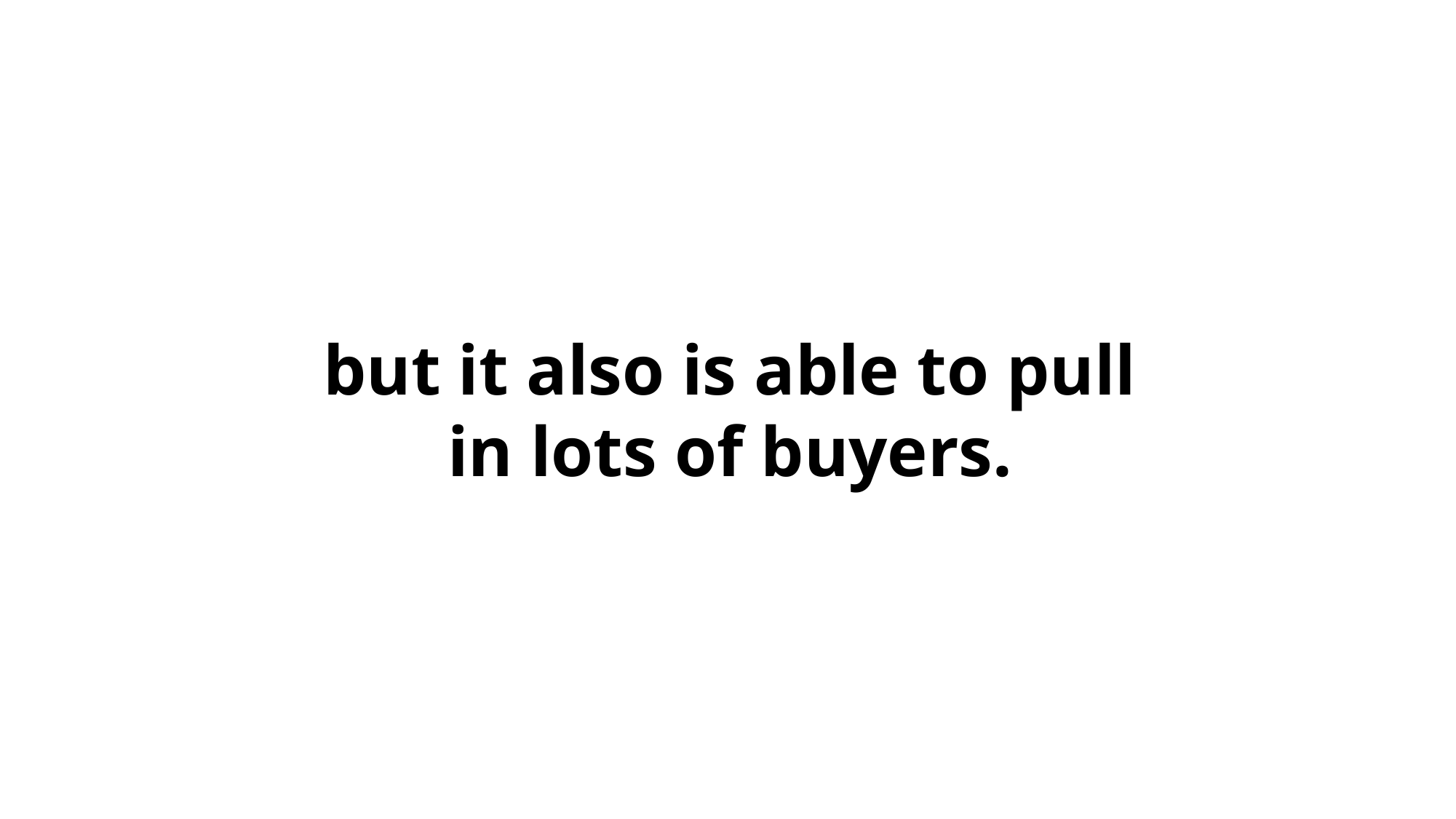

but it also is able to pull in lots of buyers.